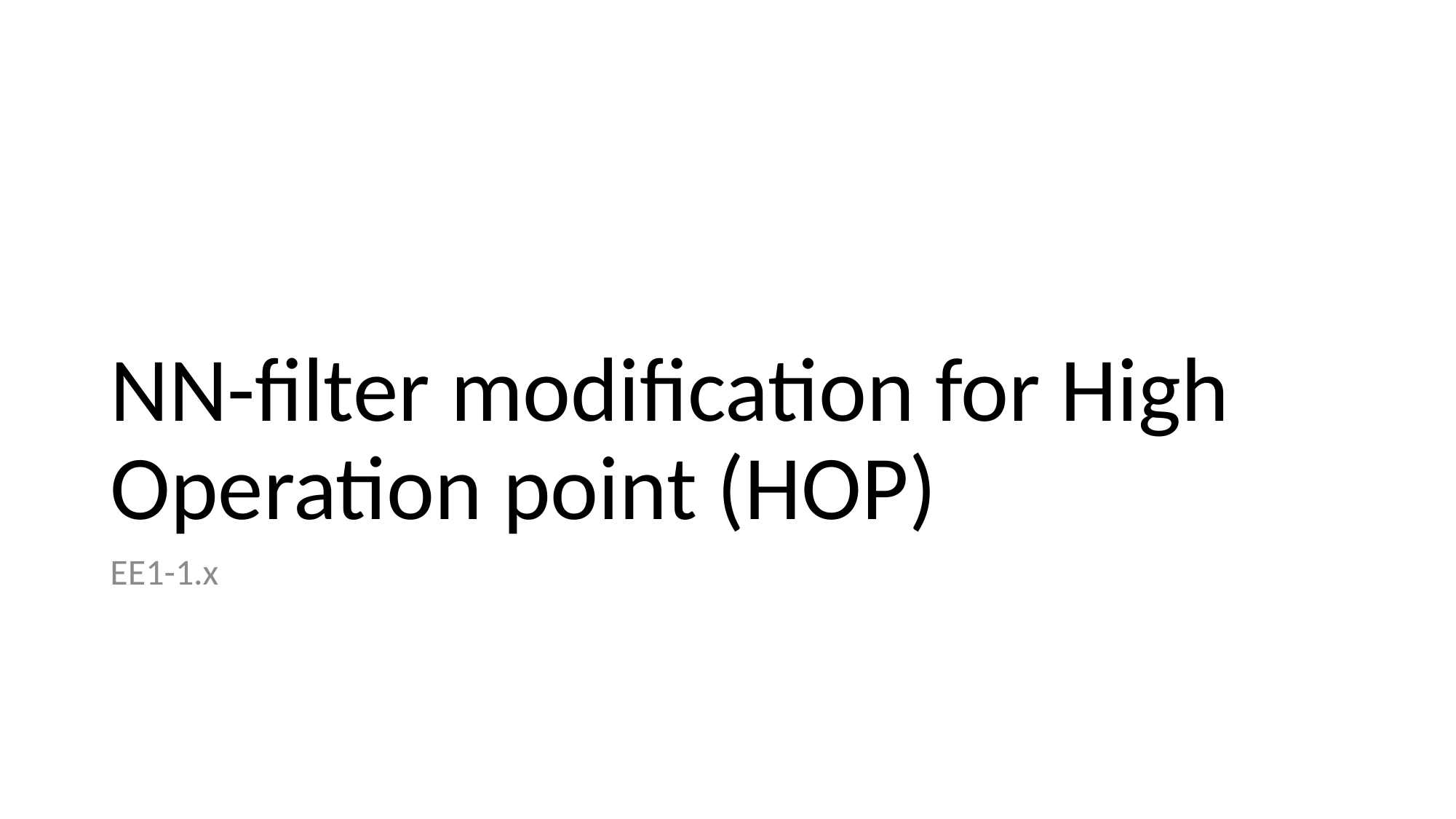

# NN-filter modification for High Operation point (HOP)
EE1-1.x